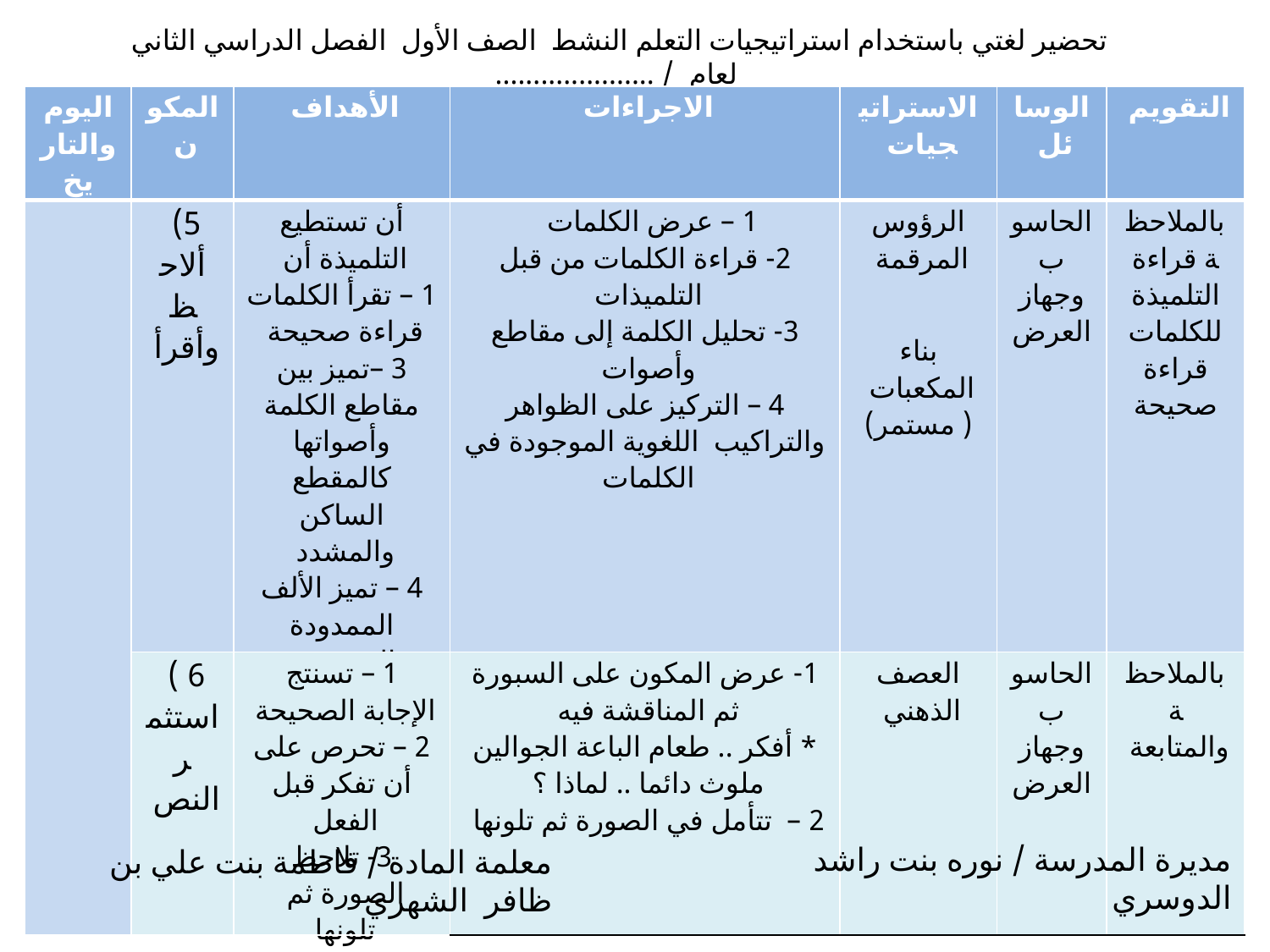

تحضير لغتي باستخدام استراتيجيات التعلم النشط  الصف الأول  الفصل الدراسي الثاني  لعام  / .....................

| اليوم والتاريخ | المكون | الأهداف | الاجراءات | الاستراتيجيات | الوسائل | التقويم |
| --- | --- | --- | --- | --- | --- | --- |
|  | 5) ألاحظ وأقرأ | أن تستطيع التلميذة أن 1 – تقرأ الكلمات قراءة صحيحة 3 –تميز بين مقاطع الكلمة وأصواتها كالمقطع الساكن والمشدد 4 – تميز الألف الممدودة والمقصورة | 1 – عرض الكلمات 2- قراءة الكلمات من قبل التلميذات 3- تحليل الكلمة إلى مقاطع وأصوات 4 – التركيز على الظواهر والتراكيب اللغوية الموجودة في الكلمات | الرؤوس المرقمة بناء المكعبات ( مستمر) | الحاسوب وجهاز العرض | بالملاحظة قراءة التلميذة للكلمات قراءة صحيحة |
|  | 6 ) استثمر النص | 1 – تسنتج الإجابة الصحيحة 2 – تحرص على أن تفكر قبل الفعل 3- تلاحظ الصورة ثم تلونها | 1- عرض المكون على السبورة ثم المناقشة فيه \* أفكر .. طعام الباعة الجوالين ملوث دائما .. لماذا ؟ 2 – تتأمل في الصورة ثم تلونها | العصف الذهني | الحاسوب وجهاز العرض | بالملاحظة والمتابعة |
مديرة المدرسة / نوره بنت راشد الدوسري
معلمة المادة / فاطمة بنت علي بن ظافر  الشهري